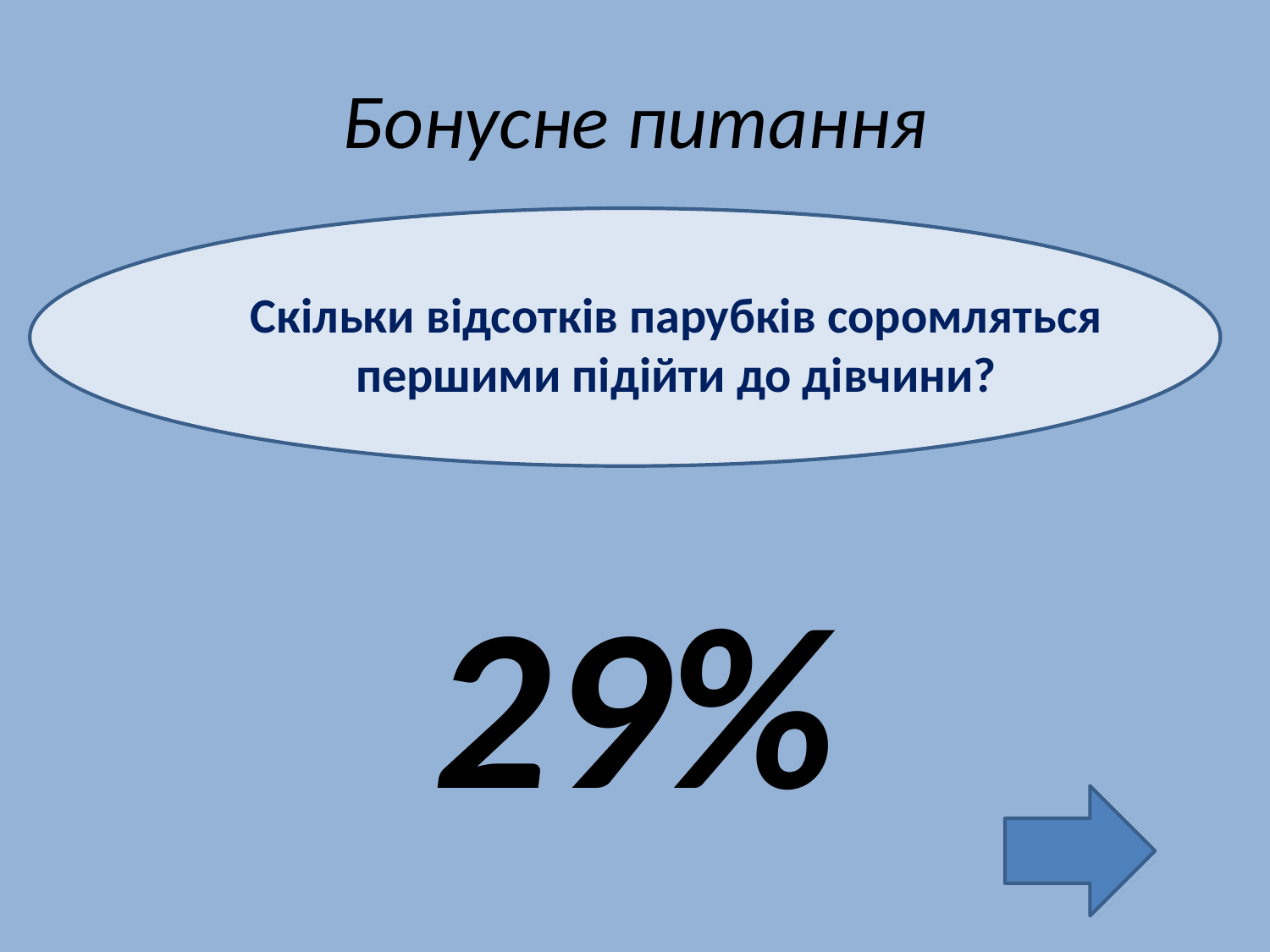

# Бонусне питання

29%
Скільки відсотків парубків соромляться першими підійти до дівчини?